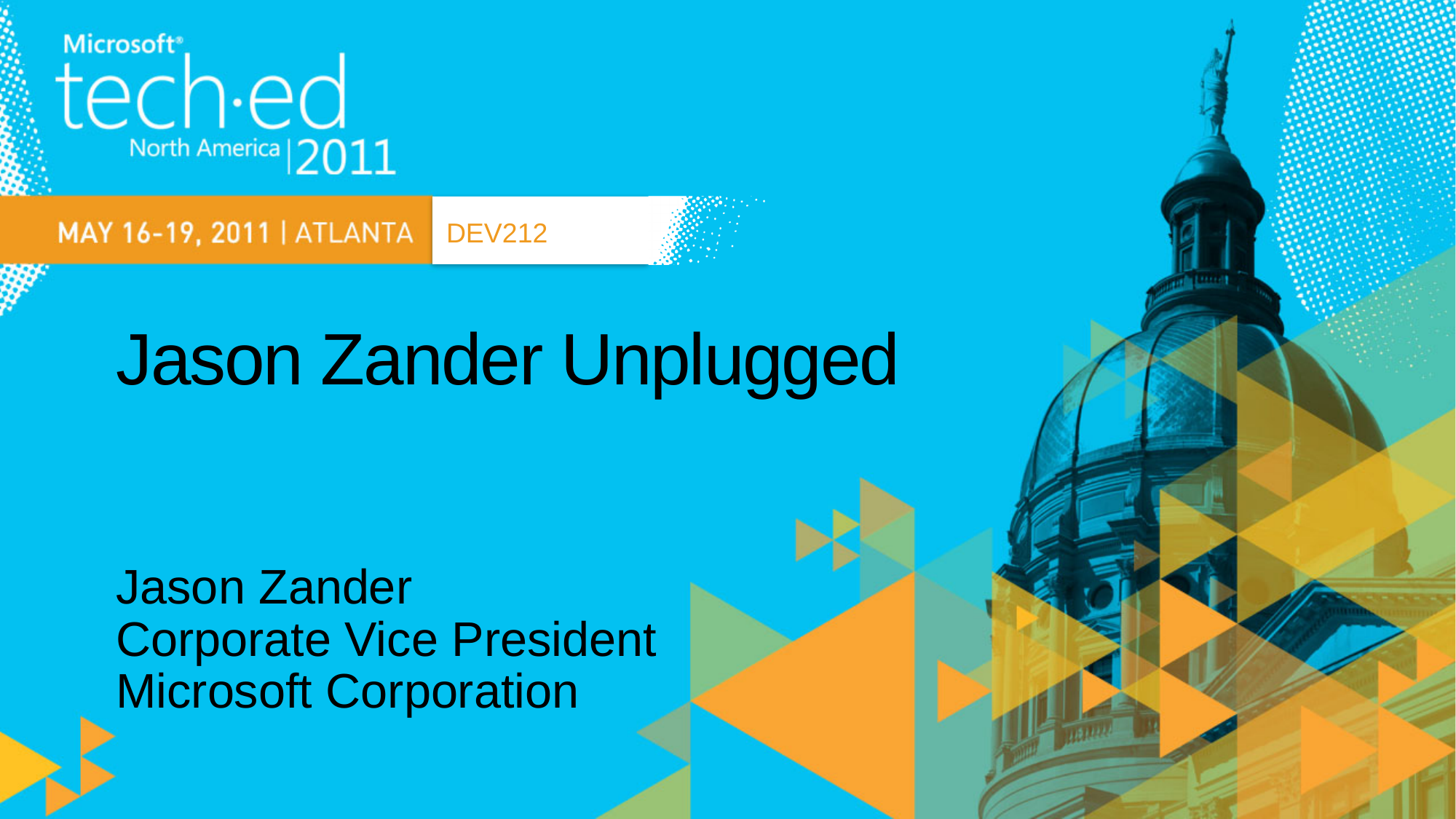

DEV212
# Jason Zander Unplugged
Jason Zander
Corporate Vice President
Microsoft Corporation